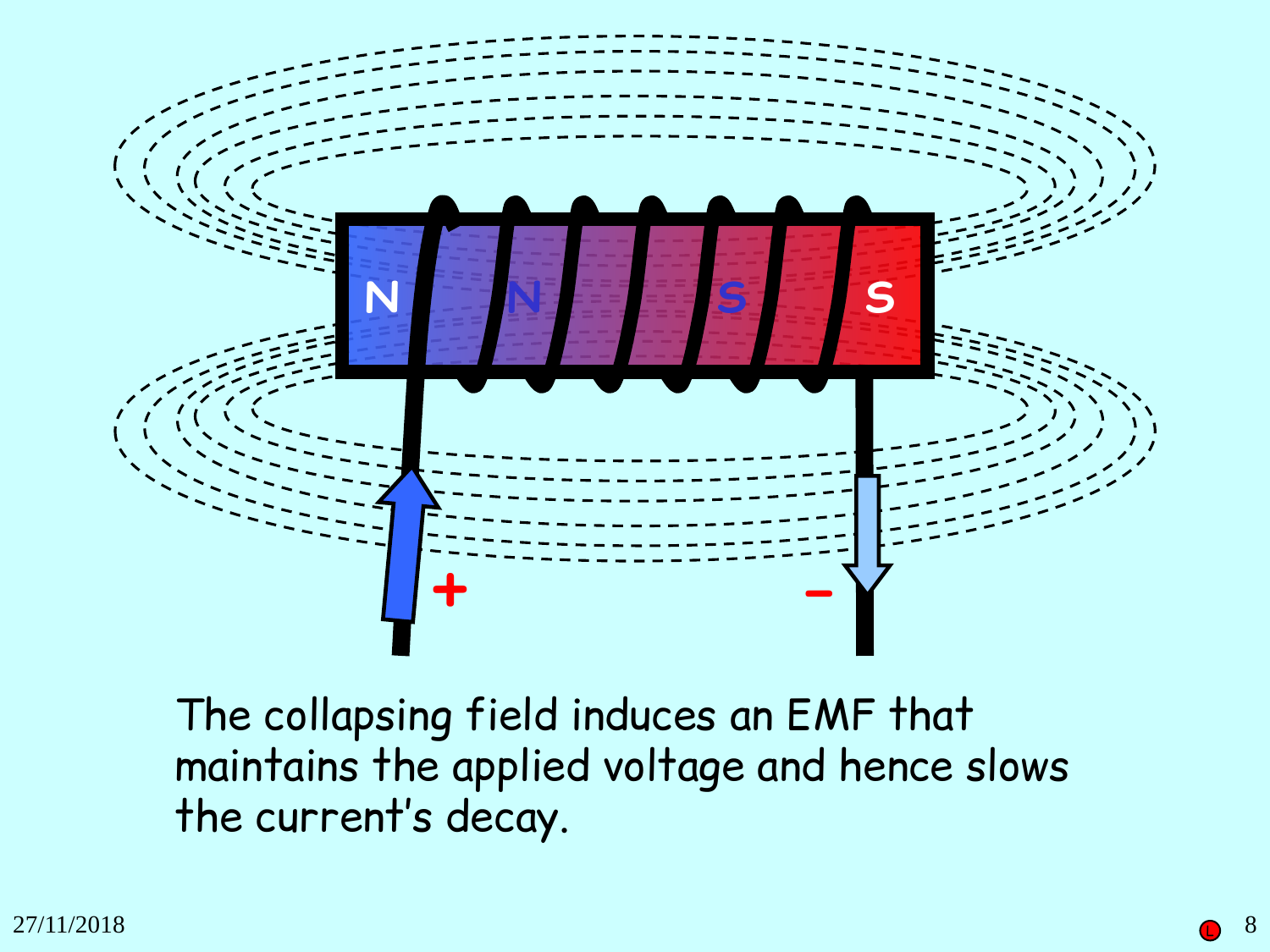

N
N
S
S

+
-
The collapsing field induces an EMF that maintains the applied voltage and hence slows the current’s decay.
27/11/2018
8
L